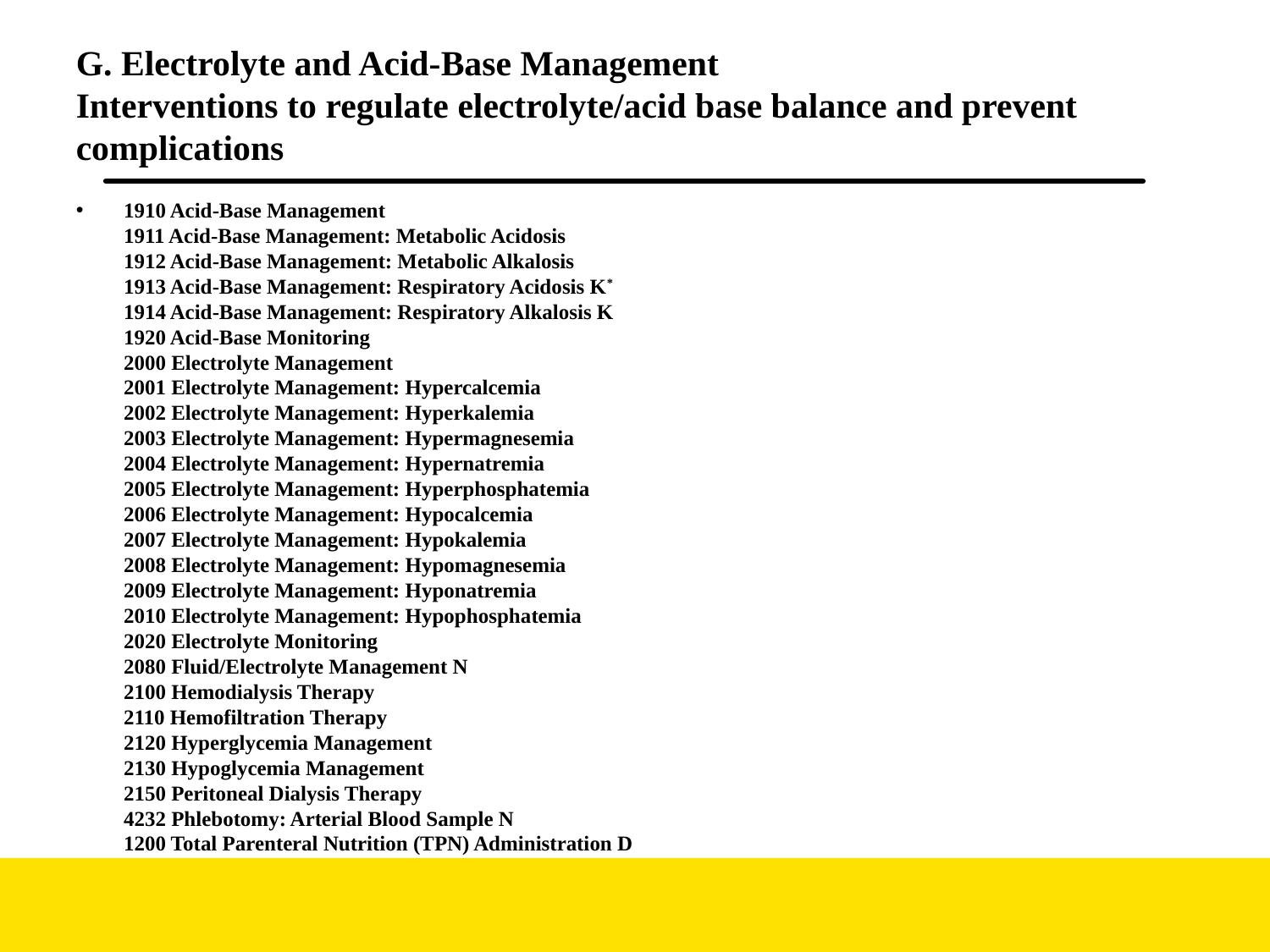

# G. Electrolyte and Acid-Base Management Interventions to regulate electrolyte/acid base balance and prevent complications
1910 Acid-Base Management
1911 Acid-Base Management: Metabolic Acidosis
1912 Acid-Base Management: Metabolic Alkalosis
1913 Acid-Base Management: Respiratory Acidosis K*
1914 Acid-Base Management: Respiratory Alkalosis K
1920 Acid-Base Monitoring
2000 Electrolyte Management
2001 Electrolyte Management: Hypercalcemia
2002 Electrolyte Management: Hyperkalemia
2003 Electrolyte Management: Hypermagnesemia
2004 Electrolyte Management: Hypernatremia
2005 Electrolyte Management: Hyperphosphatemia
2006 Electrolyte Management: Hypocalcemia
2007 Electrolyte Management: Hypokalemia
2008 Electrolyte Management: Hypomagnesemia
2009 Electrolyte Management: Hyponatremia
2010 Electrolyte Management: Hypophosphatemia
2020 Electrolyte Monitoring
2080 Fluid/Electrolyte Management N
2100 Hemodialysis Therapy
2110 Hemofiltration Therapy
2120 Hyperglycemia Management
2130 Hypoglycemia Management
2150 Peritoneal Dialysis Therapy
4232 Phlebotomy: Arterial Blood Sample N
1200 Total Parenteral Nutrition (TPN) Administration D